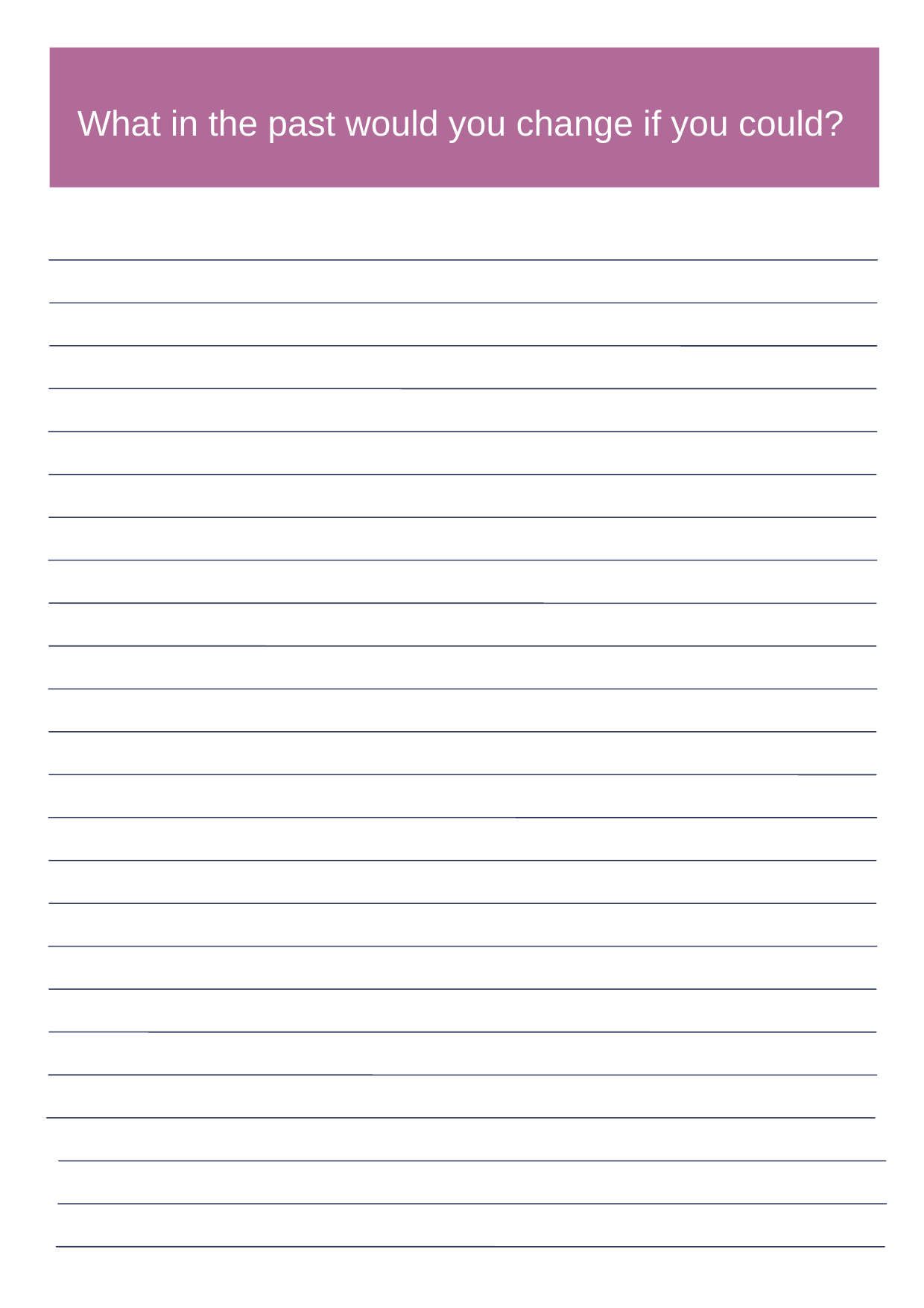

What in the past would you change if you could?